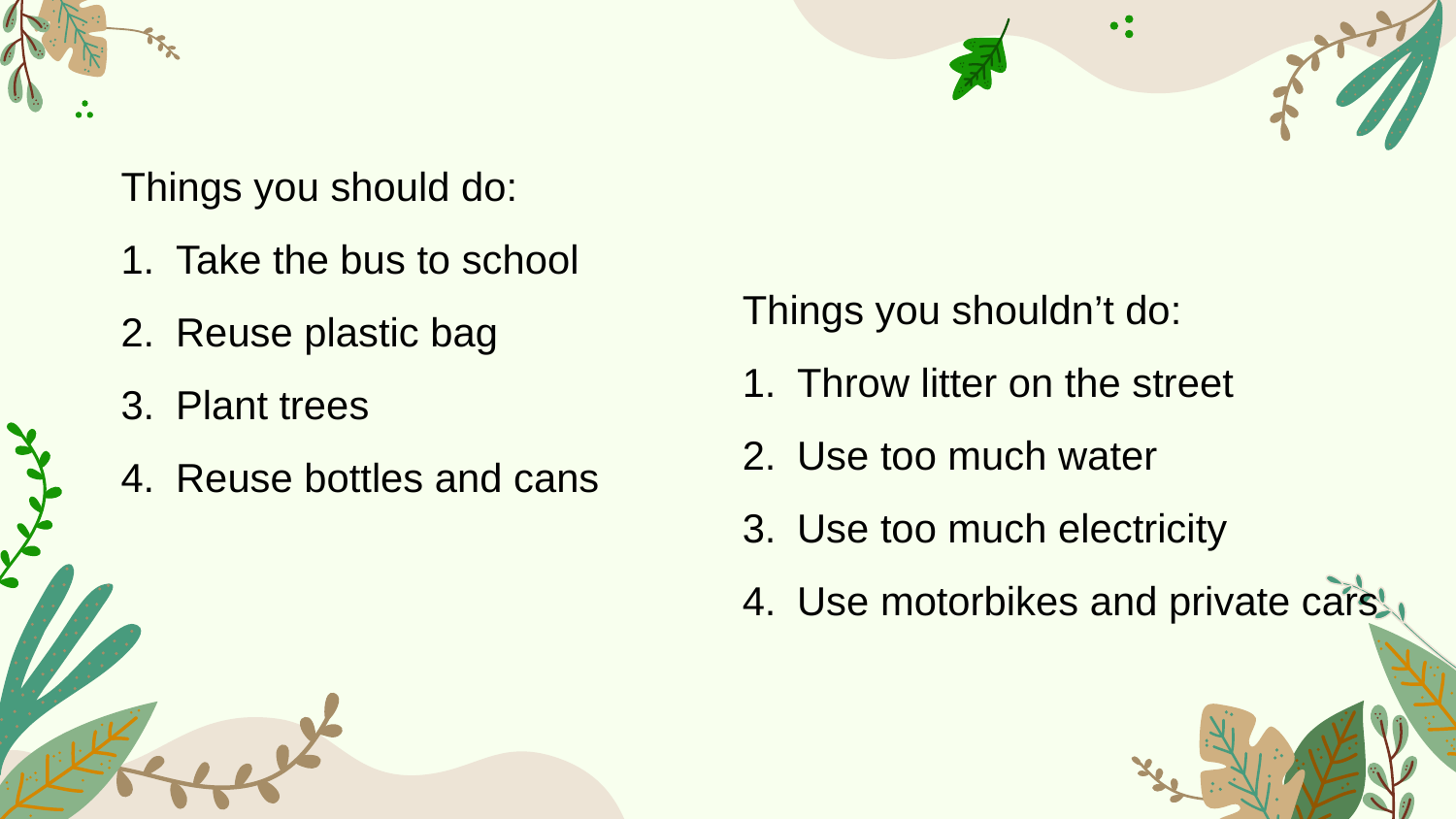

Things you should do:
Take the bus to school
Reuse plastic bag
Plant trees
Reuse bottles and cans
Things you shouldn’t do:
Throw litter on the street
Use too much water
Use too much electricity
Use motorbikes and private cars